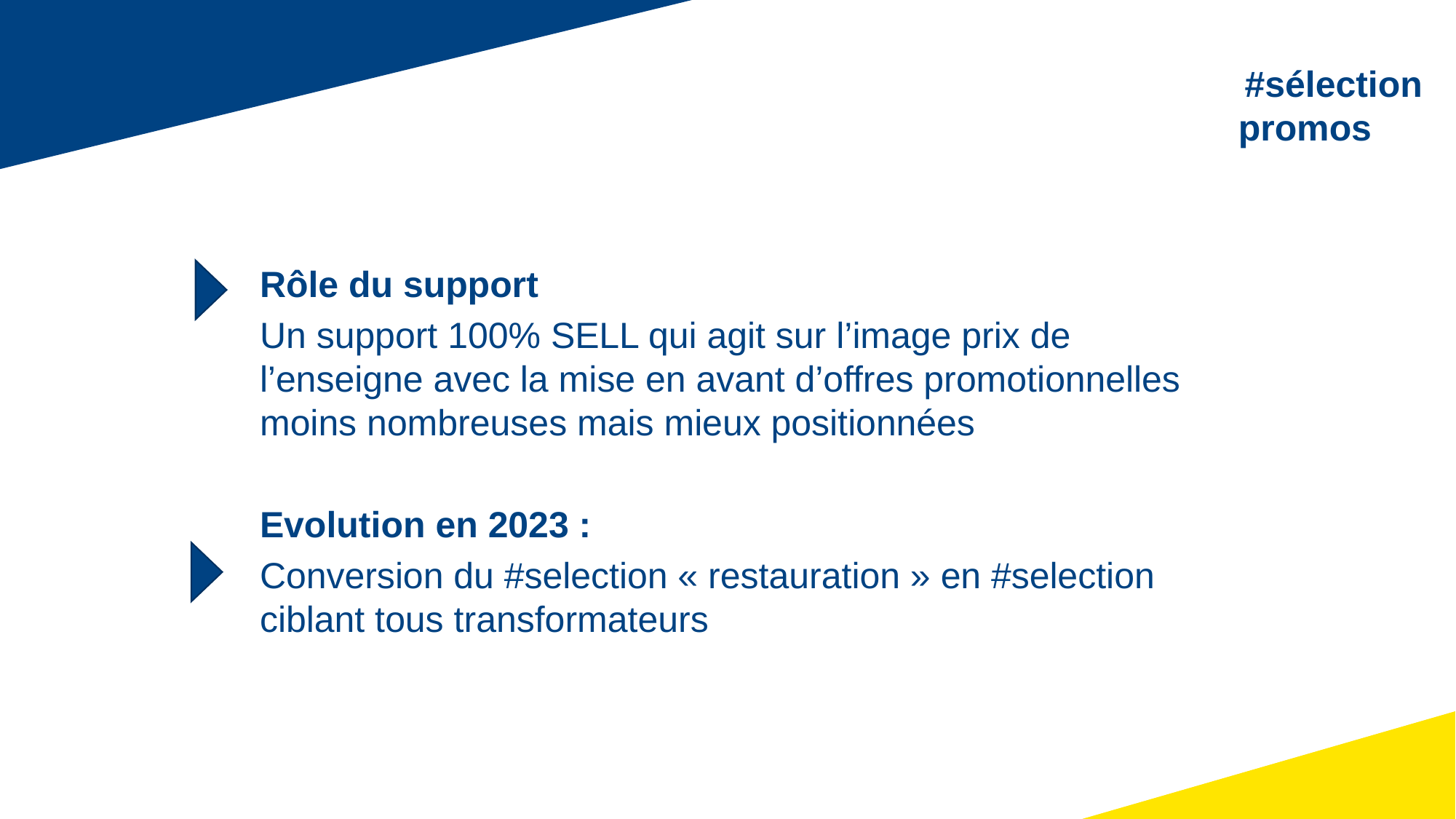

#sélection
promos
Rôle du support
Un support 100% SELL qui agit sur l’image prix de l’enseigne avec la mise en avant d’offres promotionnelles moins nombreuses mais mieux positionnées

Evolution en 2023 :
Conversion du #selection « restauration » en #selection ciblant tous transformateurs